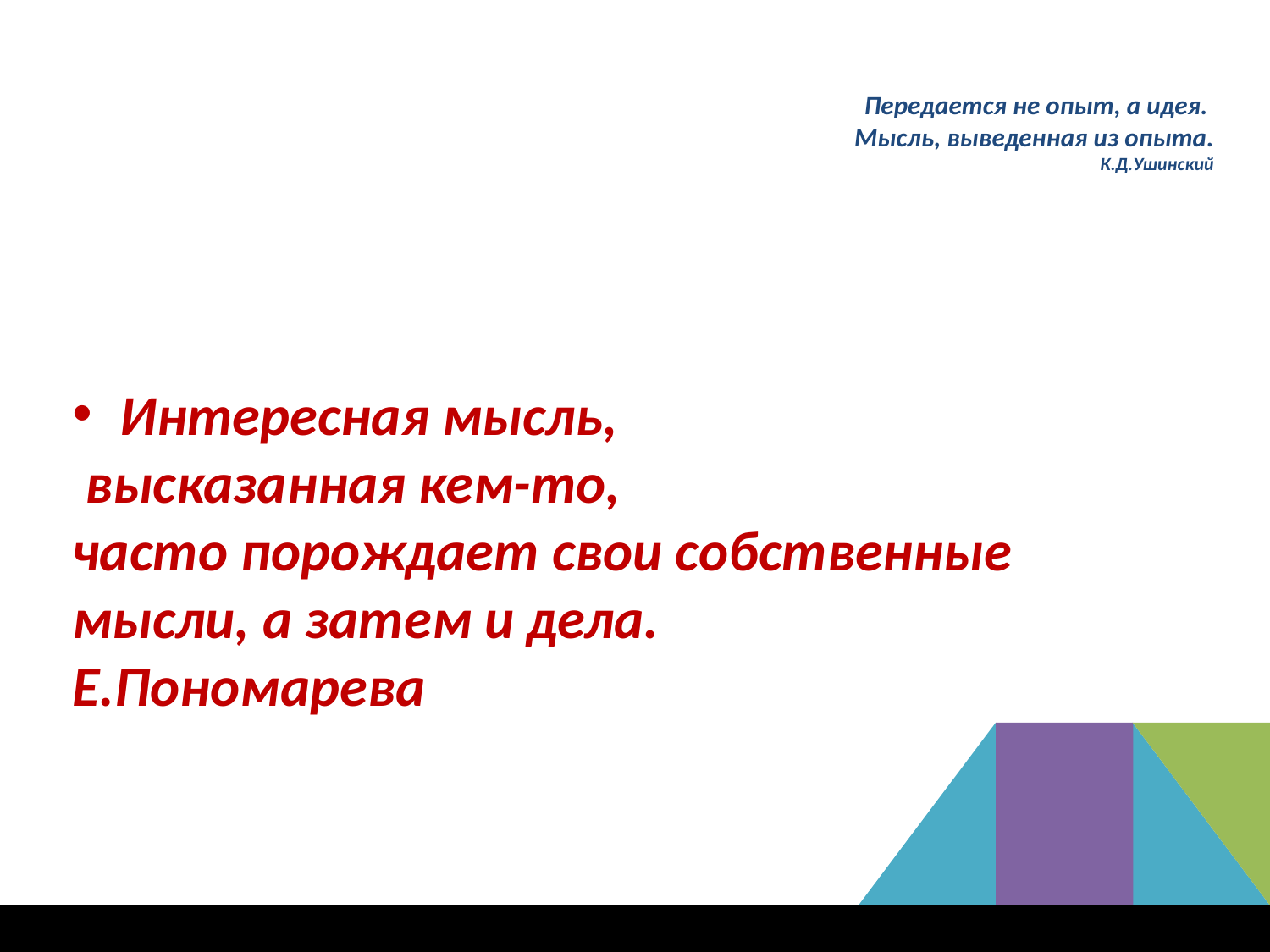

# Передается не опыт, а идея. Мысль, выведенная из опыта. К.Д.Ушинский
Интересная мысль,
 высказанная кем-то,
часто порождает свои собственные
мысли, а затем и дела.
Е.Пономарева